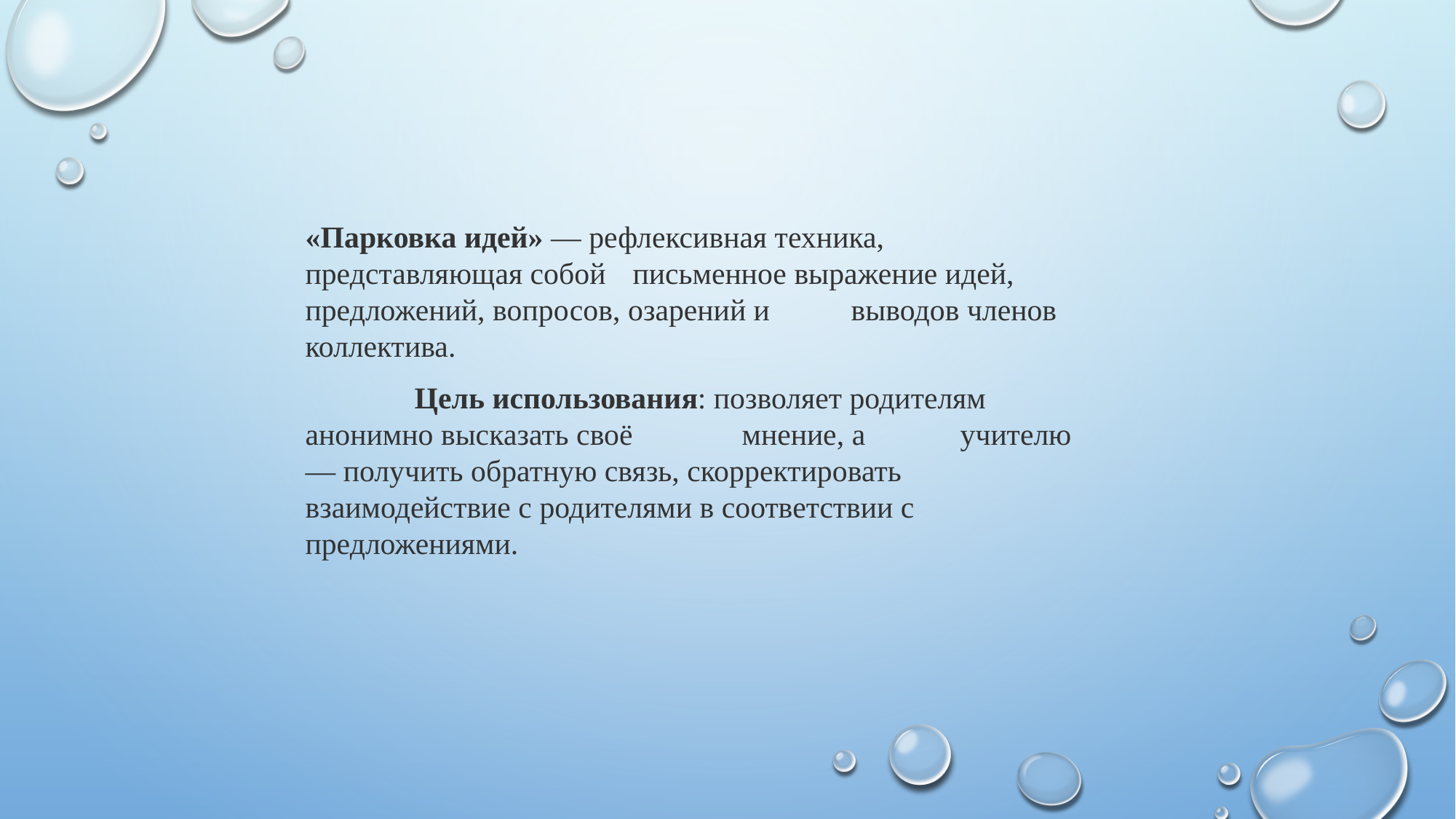

«Парковка идей» — рефлексивная техника, представляющая собой 	письменное выражение идей, предложений, вопросов, озарений и 	выводов членов коллектива.
	Цель использования: позволяет родителям анонимно высказать своё 	мнение, а 	учителю — получить обратную связь, скорректировать 	взаимодействие с родителями в соответствии с предложениями.